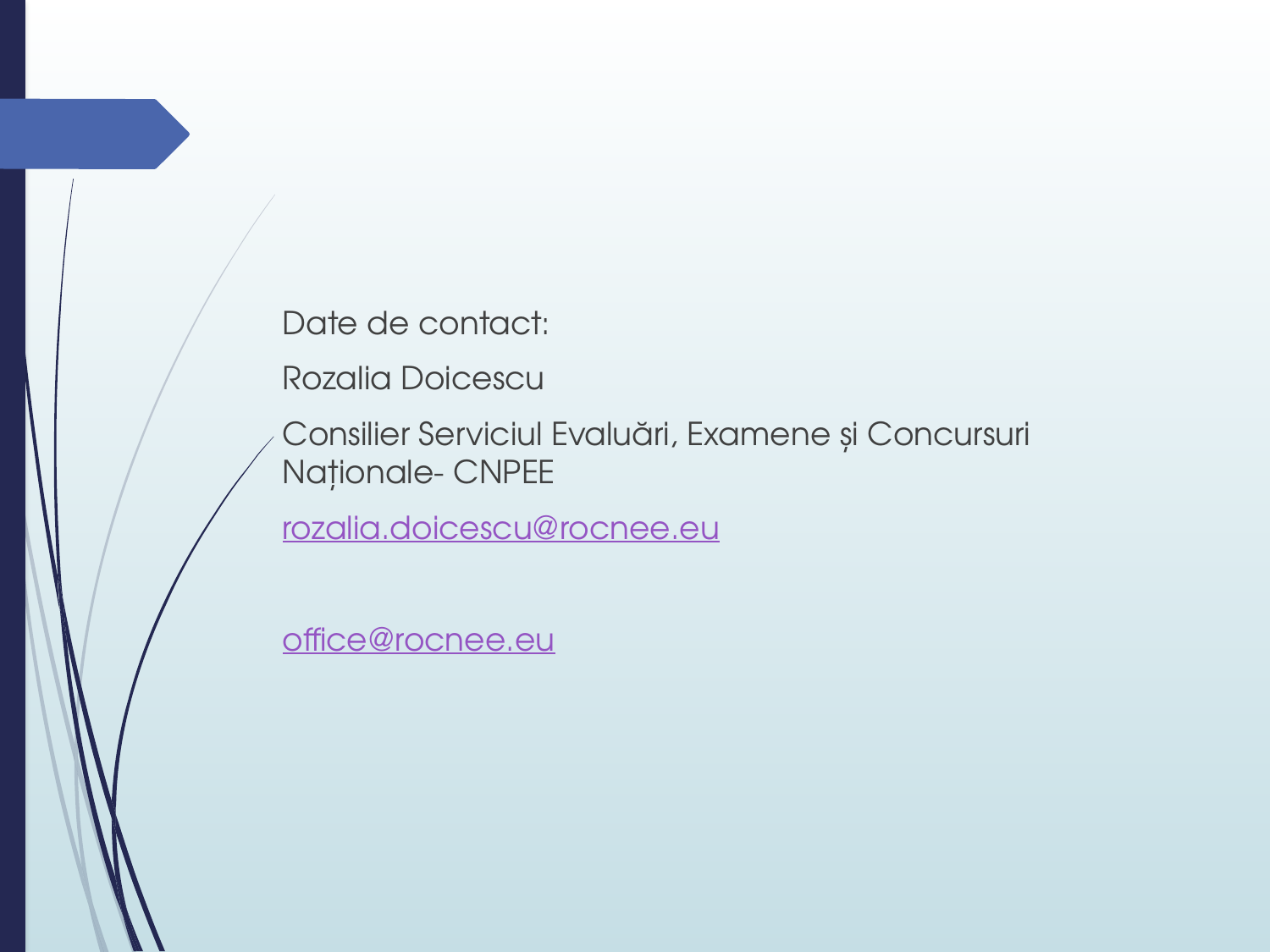

Date de contact:
Rozalia Doicescu
Consilier Serviciul Evaluări, Examene și Concursuri Naționale- CNPEE
rozalia.doicescu@rocnee.eu

office@rocnee.eu